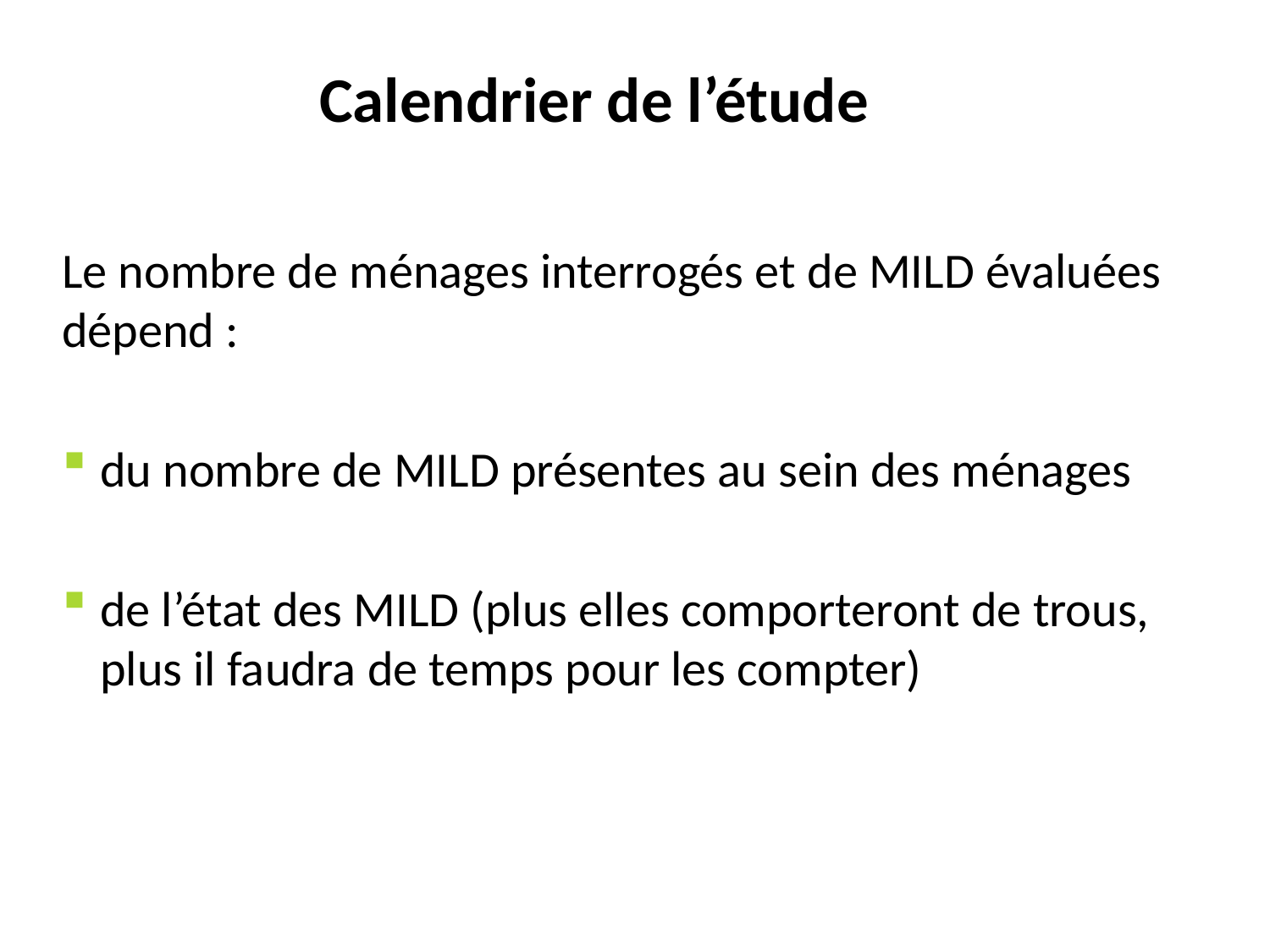

# Calendrier de l’étude
Le nombre de ménages interrogés et de MILD évaluées dépend :

du nombre de MILD présentes au sein des ménages

de l’état des MILD (plus elles comporteront de trous, plus il faudra de temps pour les compter)